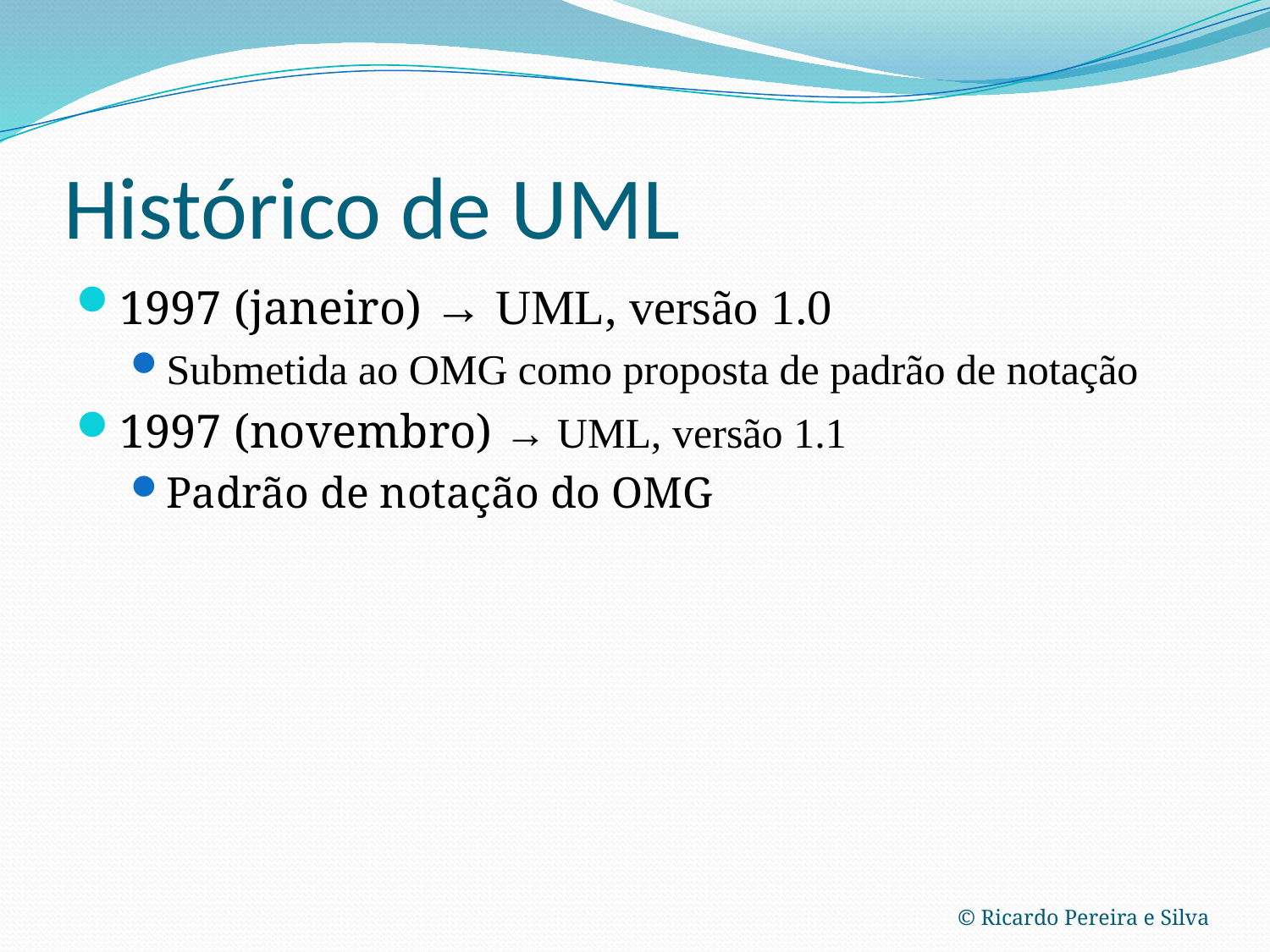

# Histórico de UML
1997 (janeiro) → UML, versão 1.0
Submetida ao OMG como proposta de padrão de notação
1997 (novembro) → UML, versão 1.1
Padrão de notação do OMG
© Ricardo Pereira e Silva